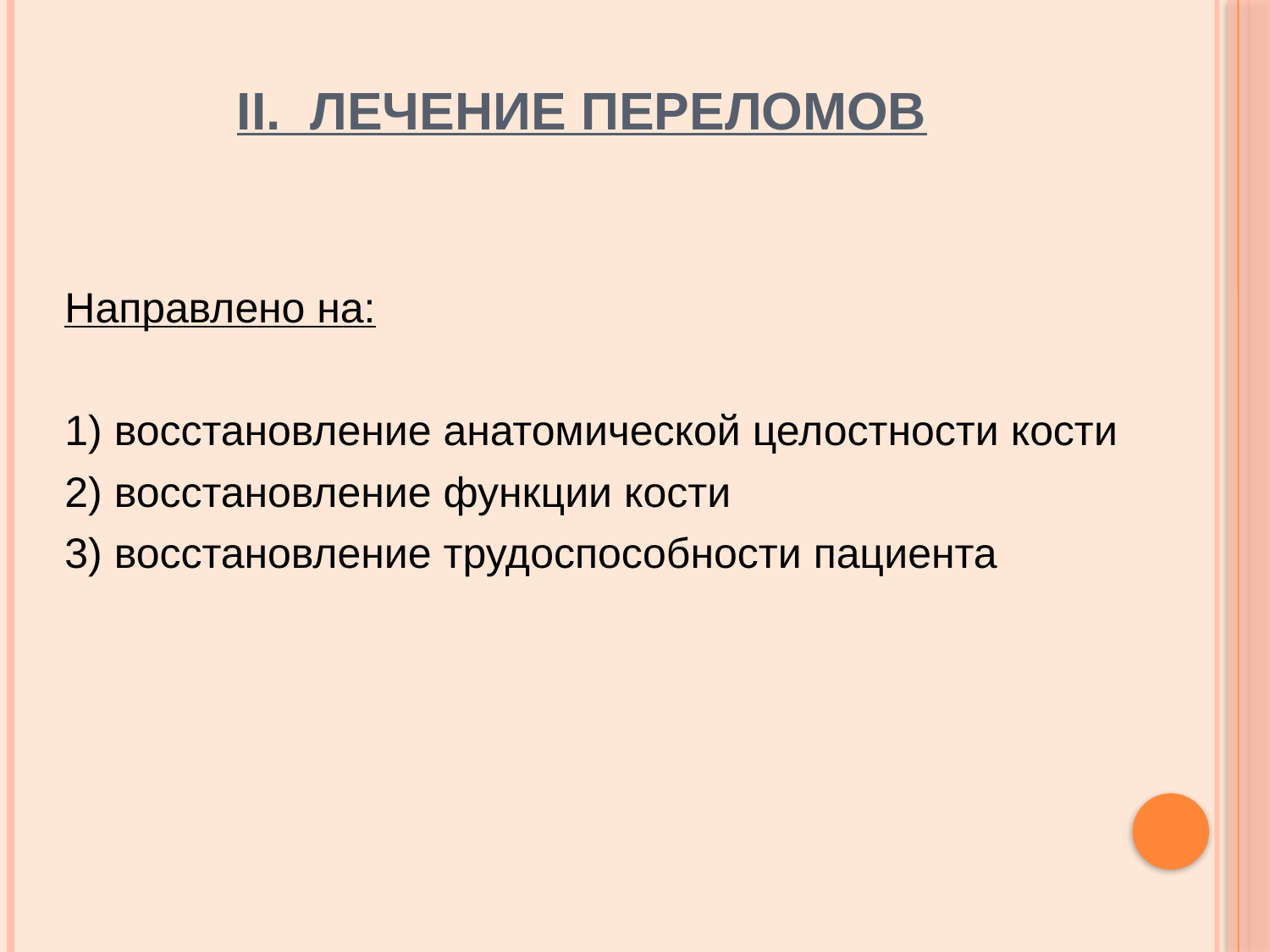

# II.  Лечение переломов

Направлено на:

1) восстановление анатомической целостности кости
2) восстановление функции кости
3) восстановление трудоспособности пациента